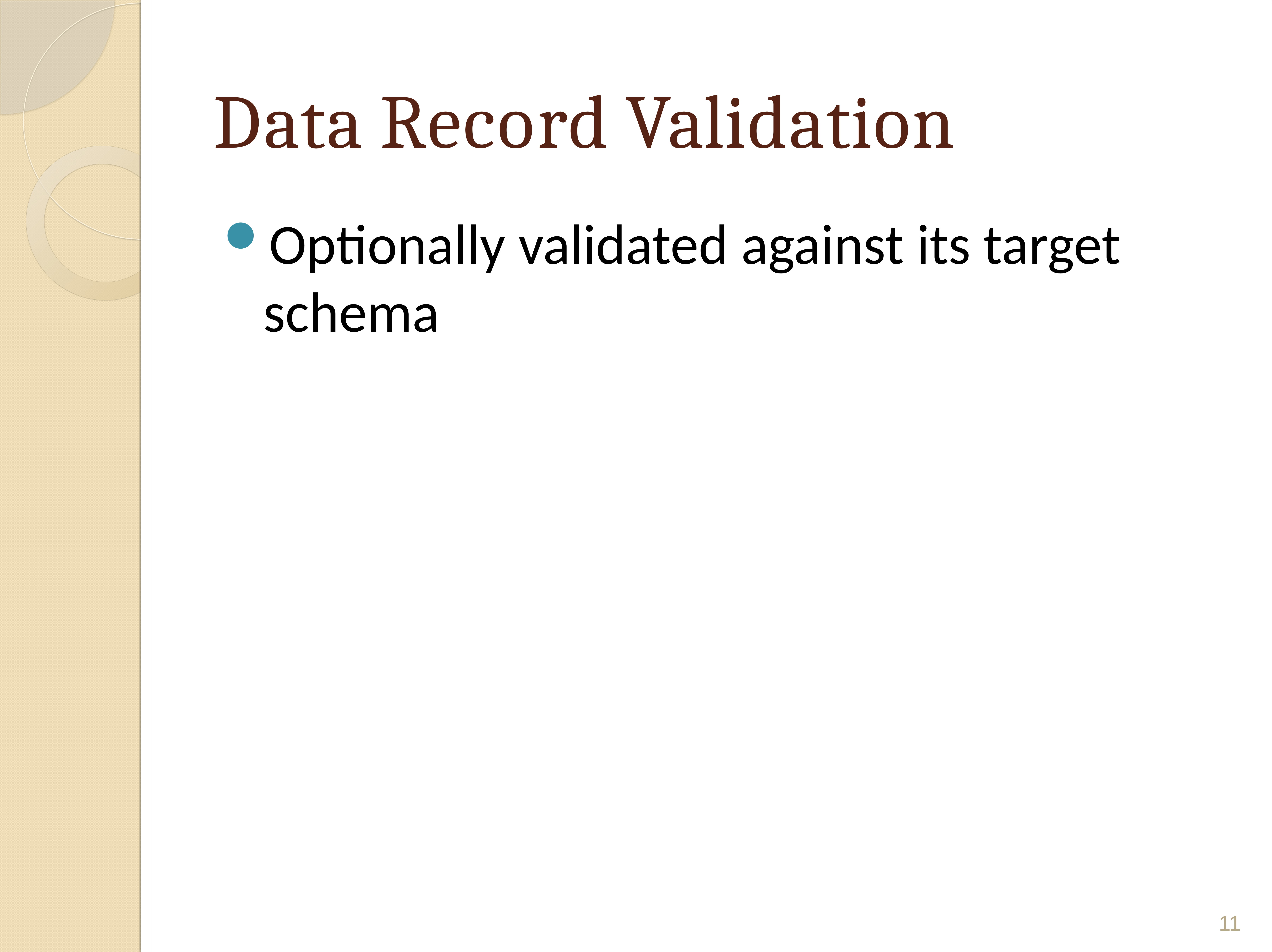

# Data Record Validation
Optionally validated against its target schema
11